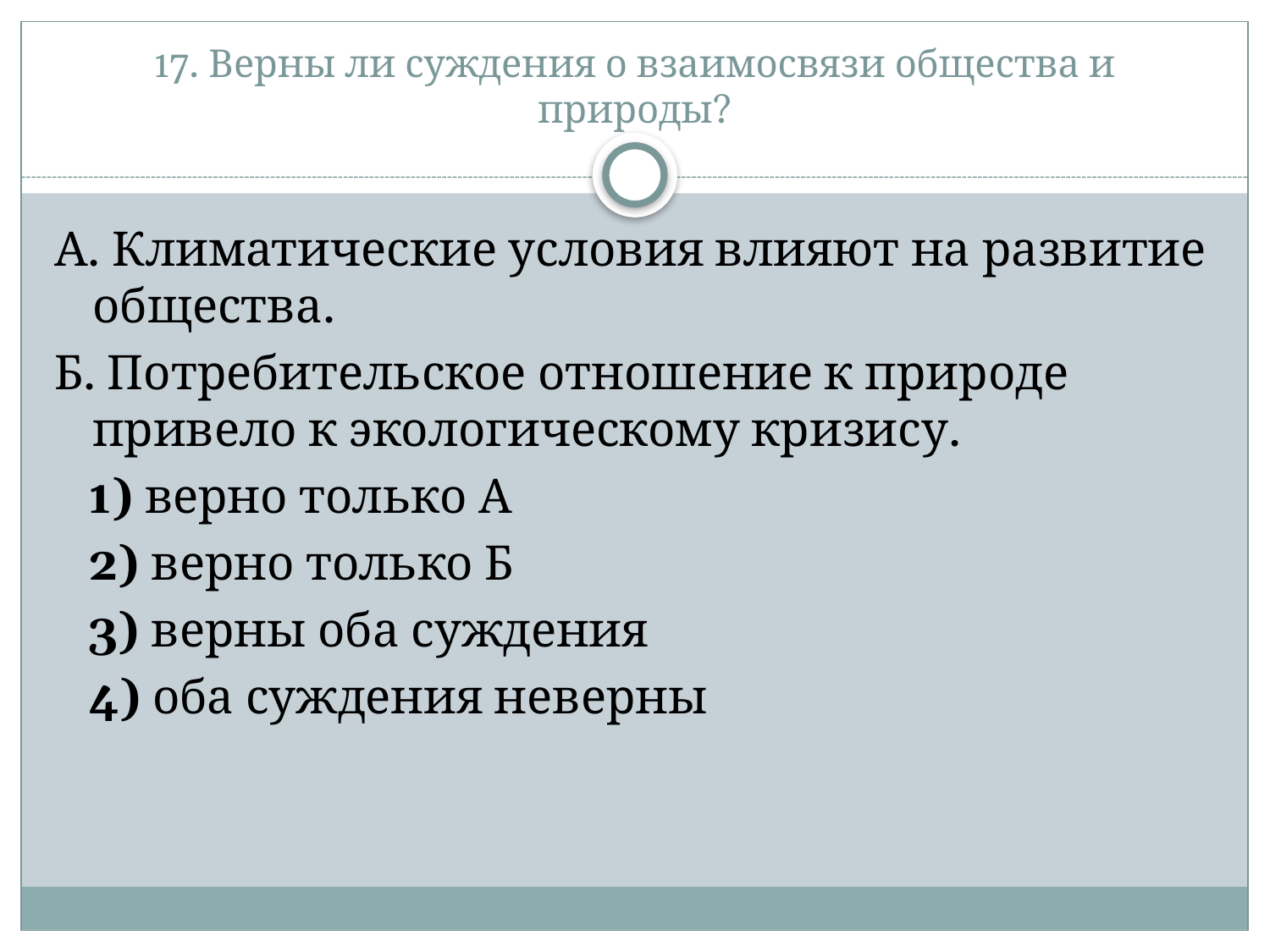

# 17. Верны ли суждения о взаимосвязи общества и природы?
А. Климатические условия влияют на развитие общества.
Б. Потребительское отношение к природе привело к экологическому кризису.
   1) верно только А
   2) верно только Б
   3) верны оба суждения
   4) оба суждения неверны